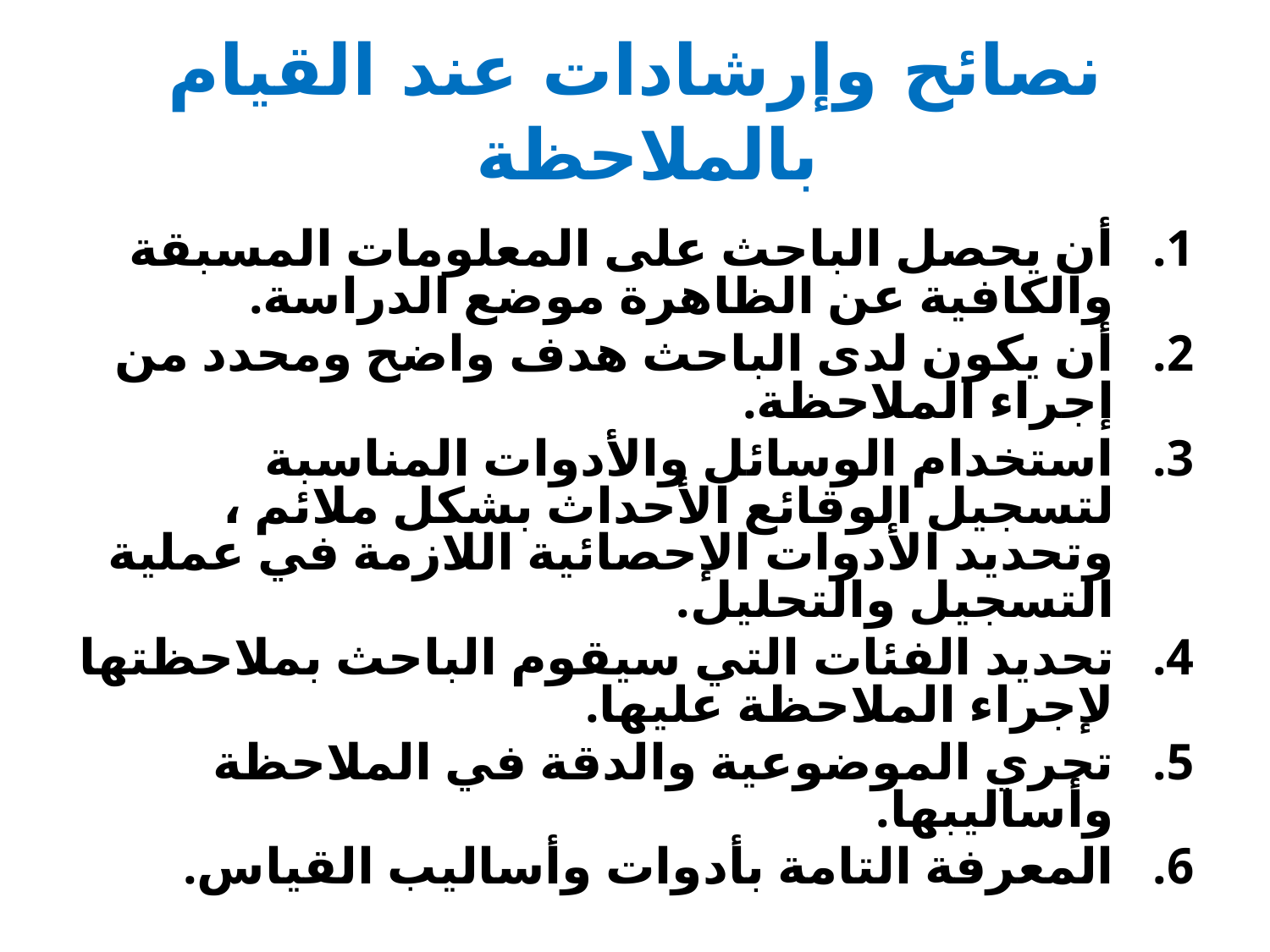

# نصائح وإرشادات عند القيام بالملاحظة
أن يحصل الباحث على المعلومات المسبقة والكافية عن الظاهرة موضع الدراسة.
أن يكون لدى الباحث هدف واضح ومحدد من إجراء الملاحظة.
استخدام الوسائل والأدوات المناسبة لتسجيل الوقائع الأحداث بشكل ملائم ، وتحديد الأدوات الإحصائية اللازمة في عملية التسجيل والتحليل.
تحديد الفئات التي سيقوم الباحث بملاحظتها لإجراء الملاحظة عليها.
تحري الموضوعية والدقة في الملاحظة وأساليبها.
المعرفة التامة بأدوات وأساليب القياس.